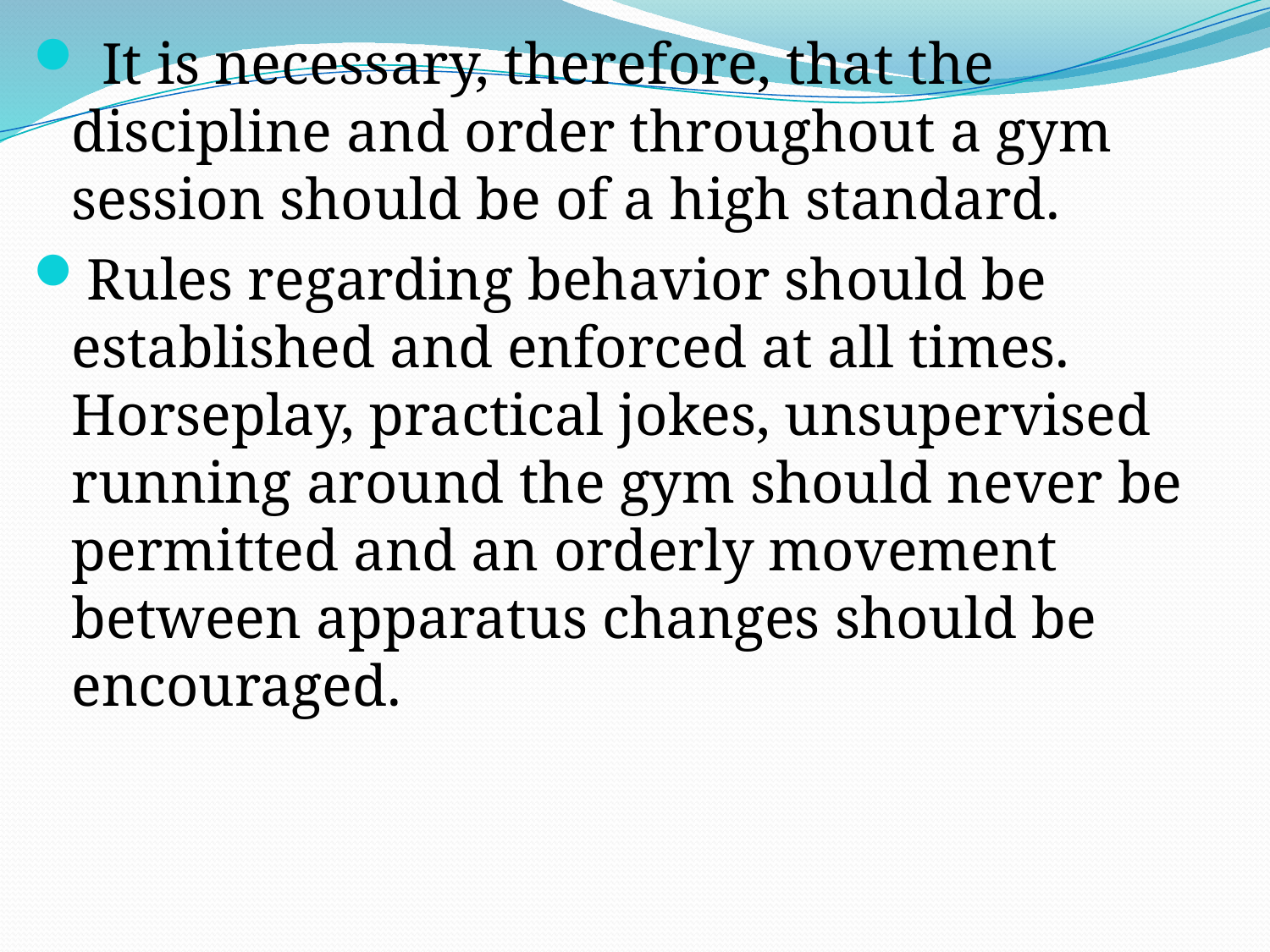

It is necessary, therefore, that the discipline and order throughout a gym session should be of a high standard.
Rules regarding behavior should be established and enforced at all times. Horseplay, practical jokes, unsupervised running around the gym should never be permitted and an orderly movement between apparatus changes should be encouraged.